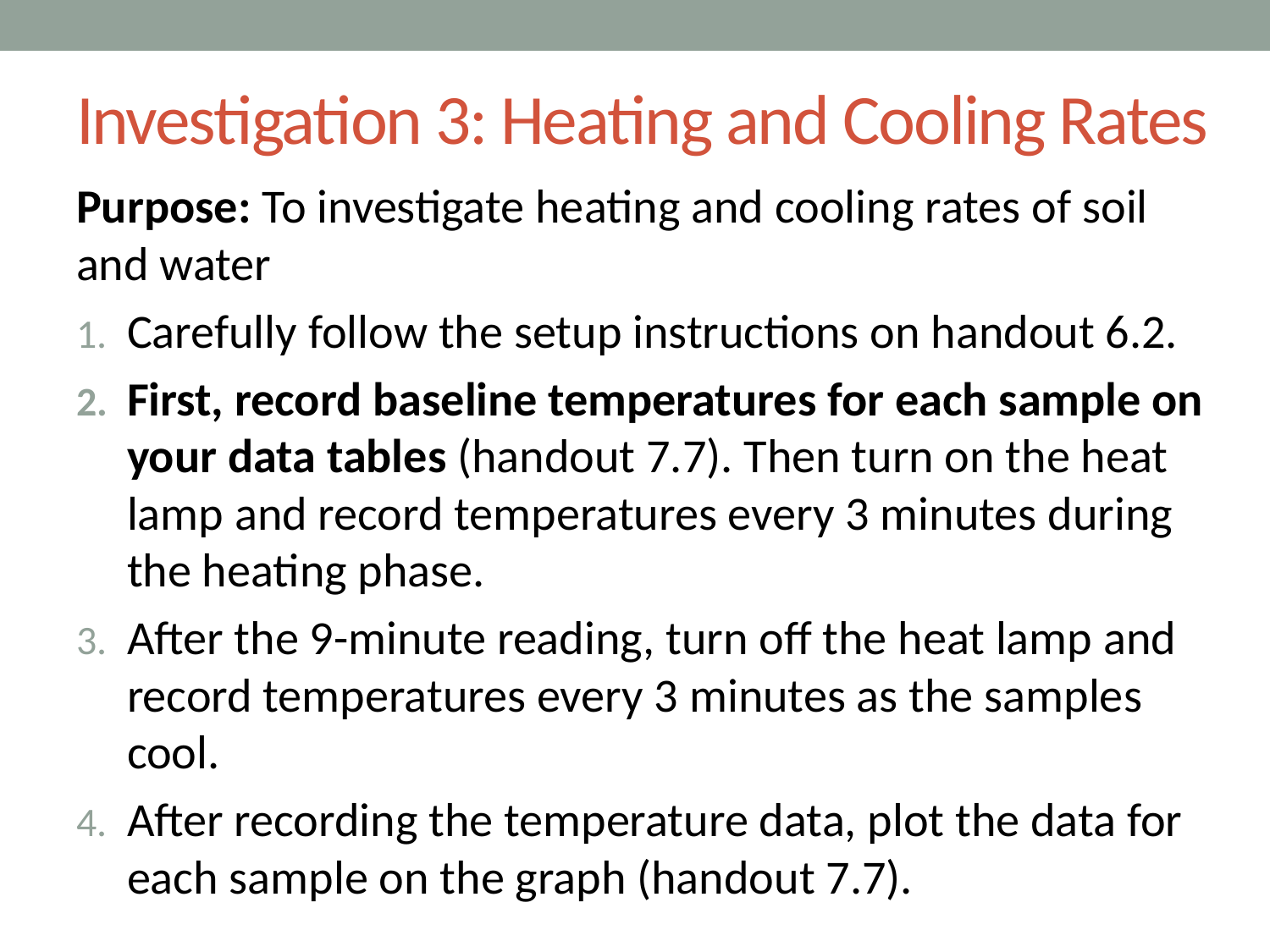

# Investigation 3: Heating and Cooling Rates
Purpose: To investigate heating and cooling rates of soil and water
Carefully follow the setup instructions on handout 6.2.
First, record baseline temperatures for each sample on your data tables (handout 7.7). Then turn on the heat lamp and record temperatures every 3 minutes during the heating phase.
After the 9-minute reading, turn off the heat lamp and record temperatures every 3 minutes as the samples cool.
After recording the temperature data, plot the data for each sample on the graph (handout 7.7).